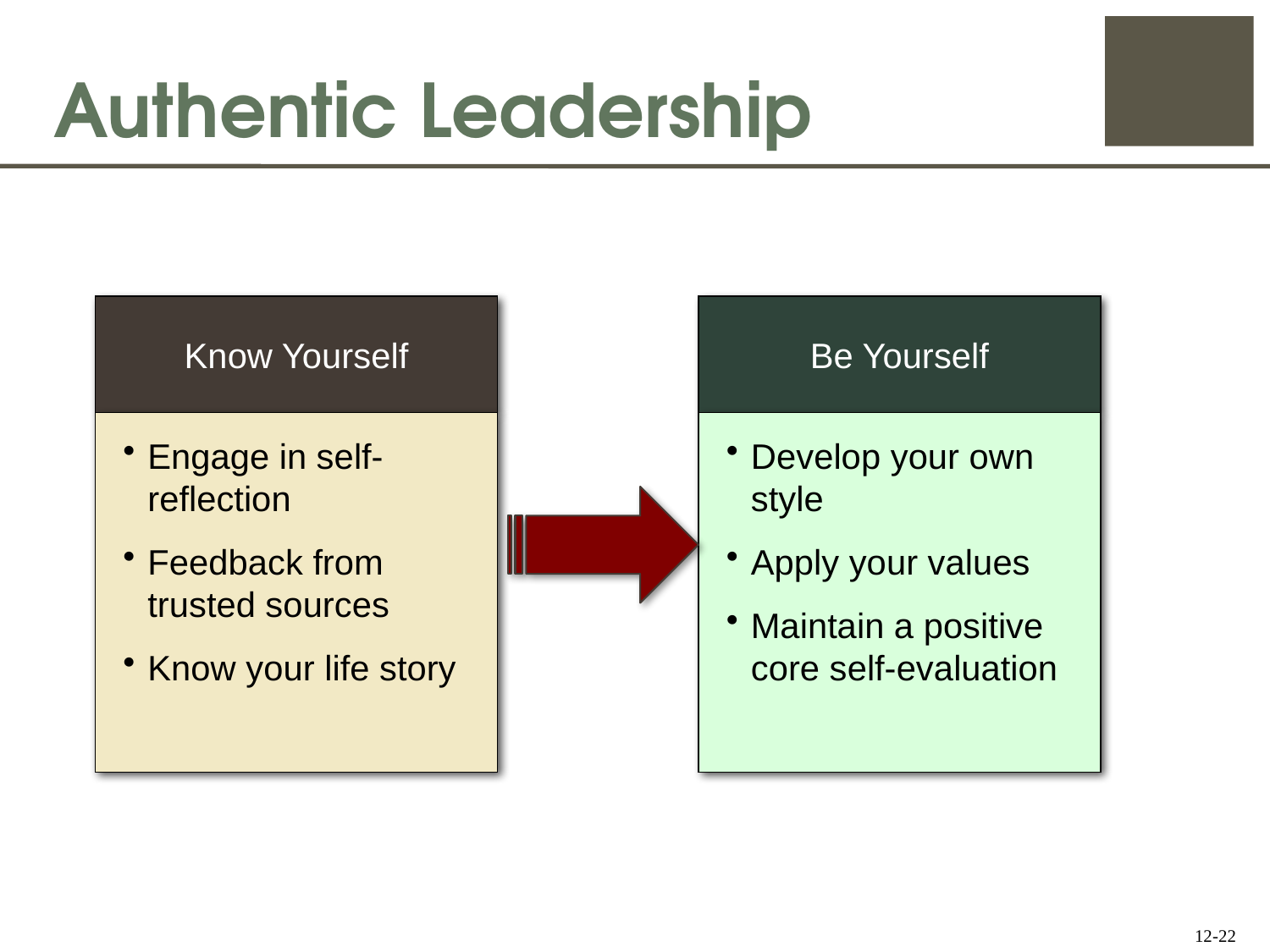

# Authentic Leadership
Know Yourself
Engage in self-reflection
Feedback from trusted sources
Know your life story

Be Yourself
Develop your own style
Apply your values
Maintain a positive core self-evaluation